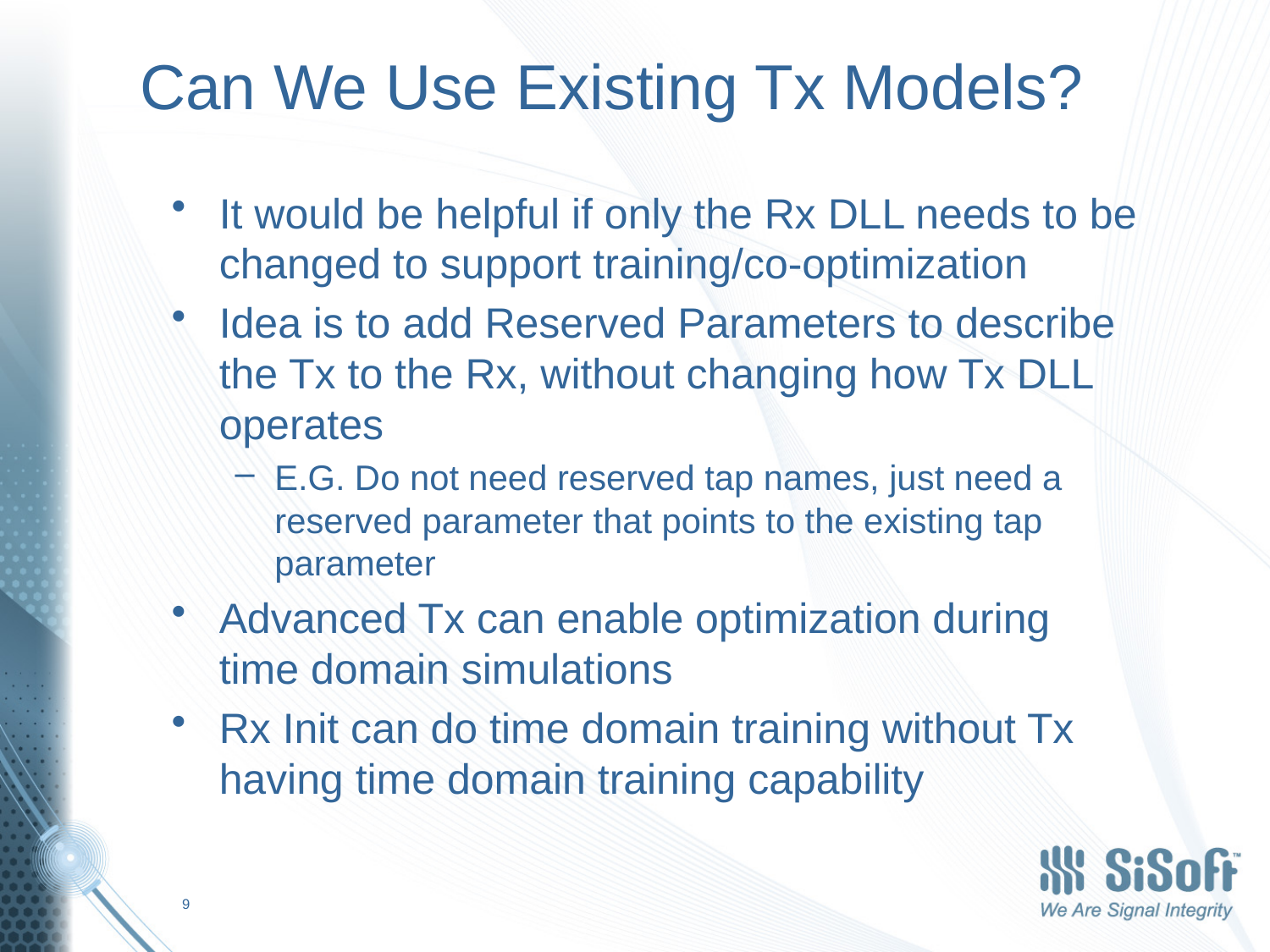

# Can We Use Existing Tx Models?
It would be helpful if only the Rx DLL needs to be changed to support training/co-optimization
Idea is to add Reserved Parameters to describe the Tx to the Rx, without changing how Tx DLL operates
E.G. Do not need reserved tap names, just need a reserved parameter that points to the existing tap parameter
Advanced Tx can enable optimization during time domain simulations
Rx Init can do time domain training without Tx having time domain training capability

9